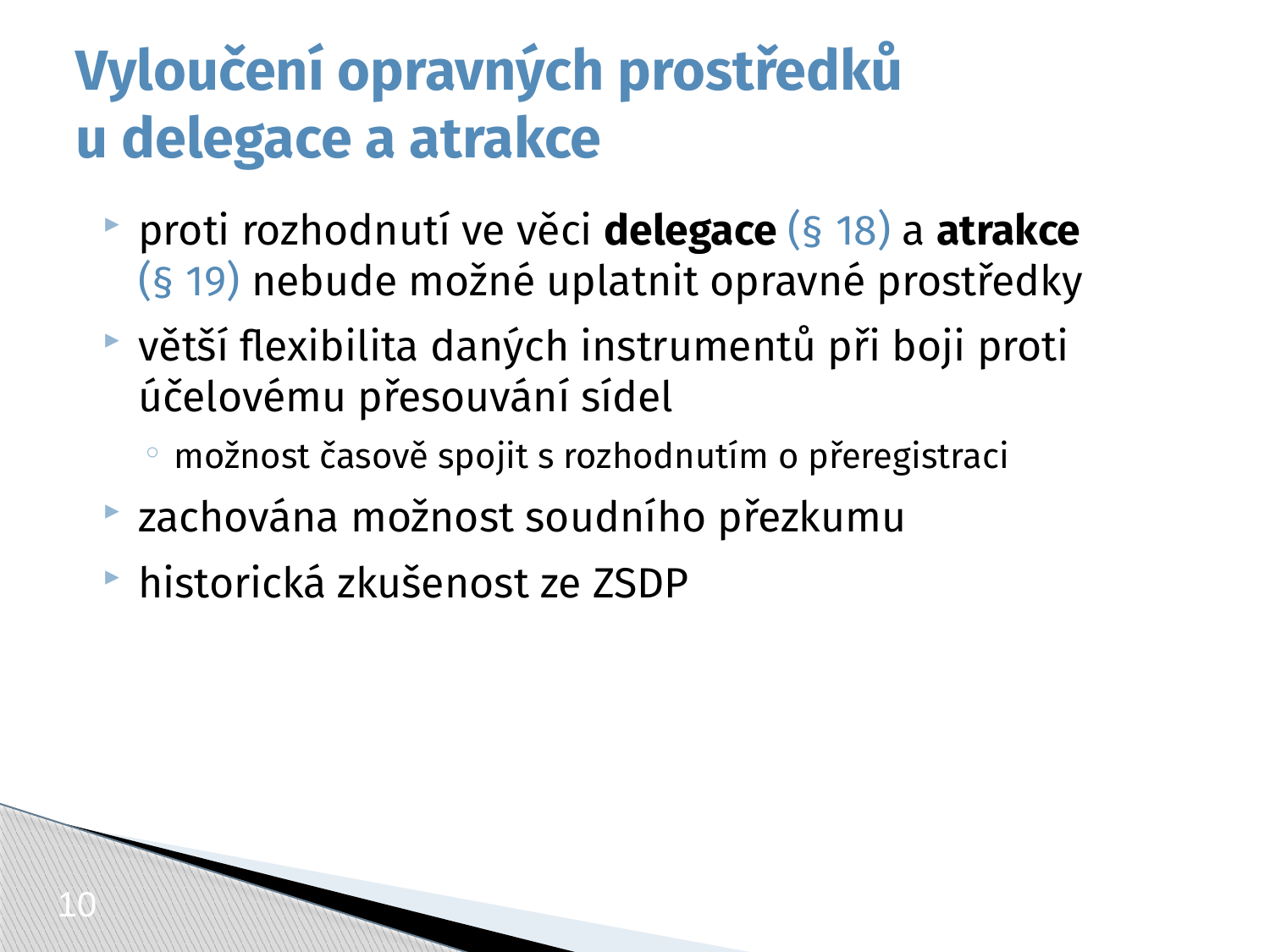

# Vyloučení opravných prostředků u delegace a atrakce
proti rozhodnutí ve věci delegace (§ 18) a atrakce
(§ 19) nebude možné uplatnit opravné prostředky
větší flexibilita daných instrumentů při boji proti účelovému přesouvání sídel
možnost časově spojit s rozhodnutím o přeregistraci
zachována možnost soudního přezkumu
historická zkušenost ze ZSDP

10